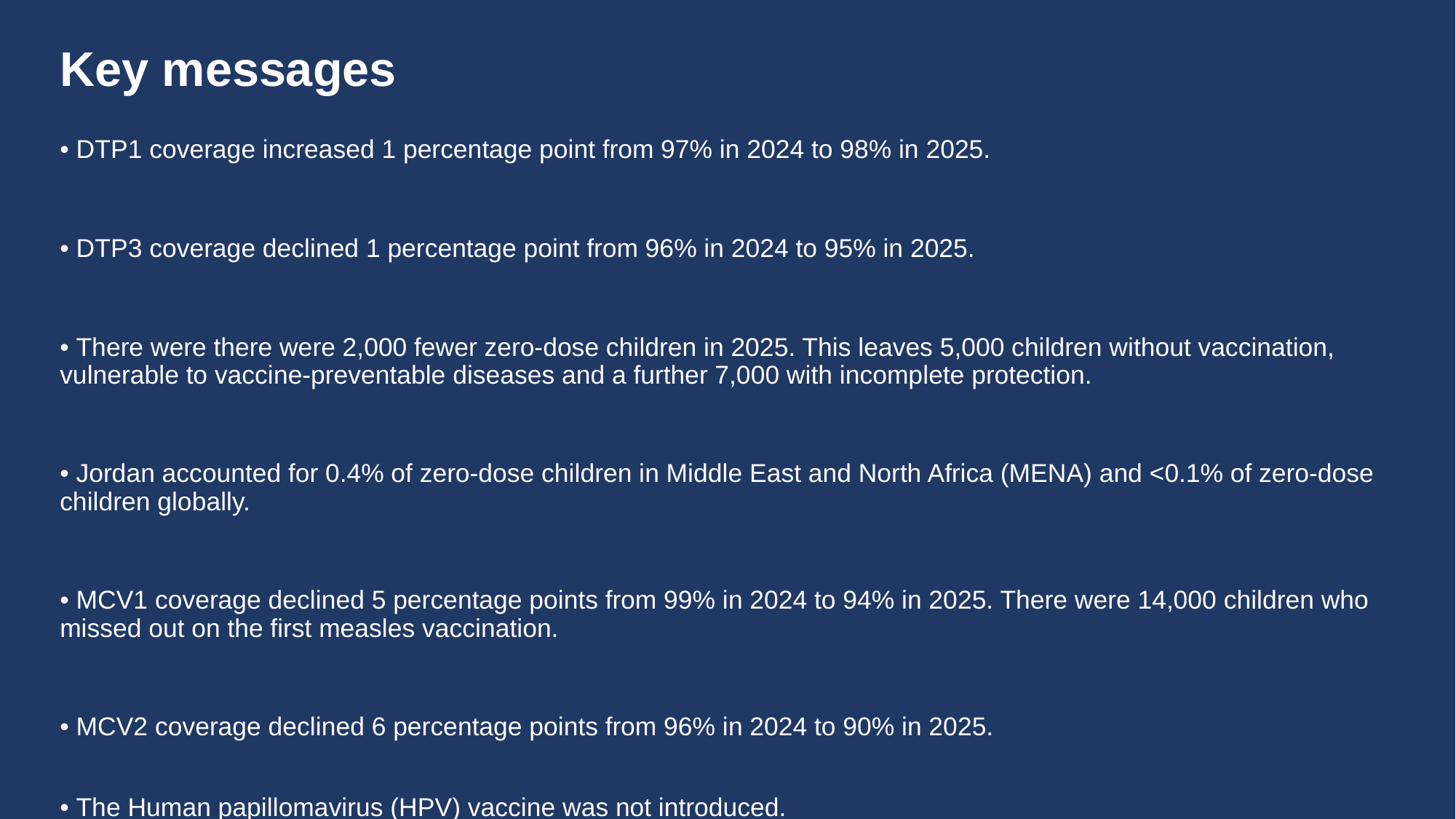

# Key messages
• DTP1 coverage increased 1 percentage point from 97% in 2024 to 98% in 2025.

• DTP3 coverage declined 1 percentage point from 96% in 2024 to 95% in 2025.

• There were there were 2,000 fewer zero-dose children in 2025. This leaves 5,000 children without vaccination, vulnerable to vaccine-preventable diseases and a further 7,000 with incomplete protection.

• Jordan accounted for 0.4% of zero-dose children in Middle East and North Africa (MENA) and <0.1% of zero-dose children globally.

• MCV1 coverage declined 5 percentage points from 99% in 2024 to 94% in 2025. There were 14,000 children who missed out on the first measles vaccination.

• MCV2 coverage declined 6 percentage points from 96% in 2024 to 90% in 2025.

• The Human papillomavirus (HPV) vaccine was not introduced.